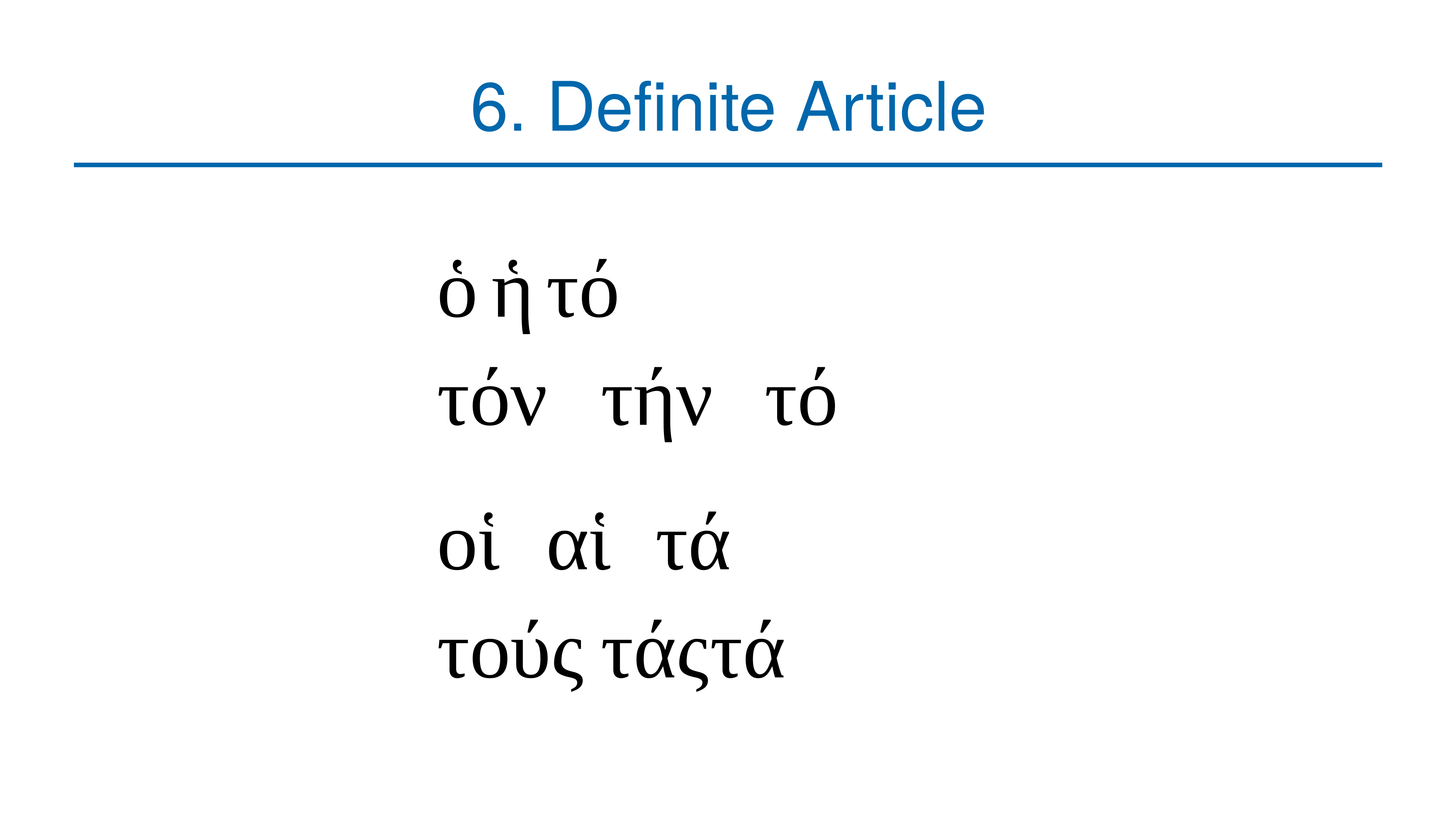

# 6. Definite Article
ὁ	ἡ	τό
τόν	τήν	τό
οἱ	αἱ	τά
τούς	τάς	τά